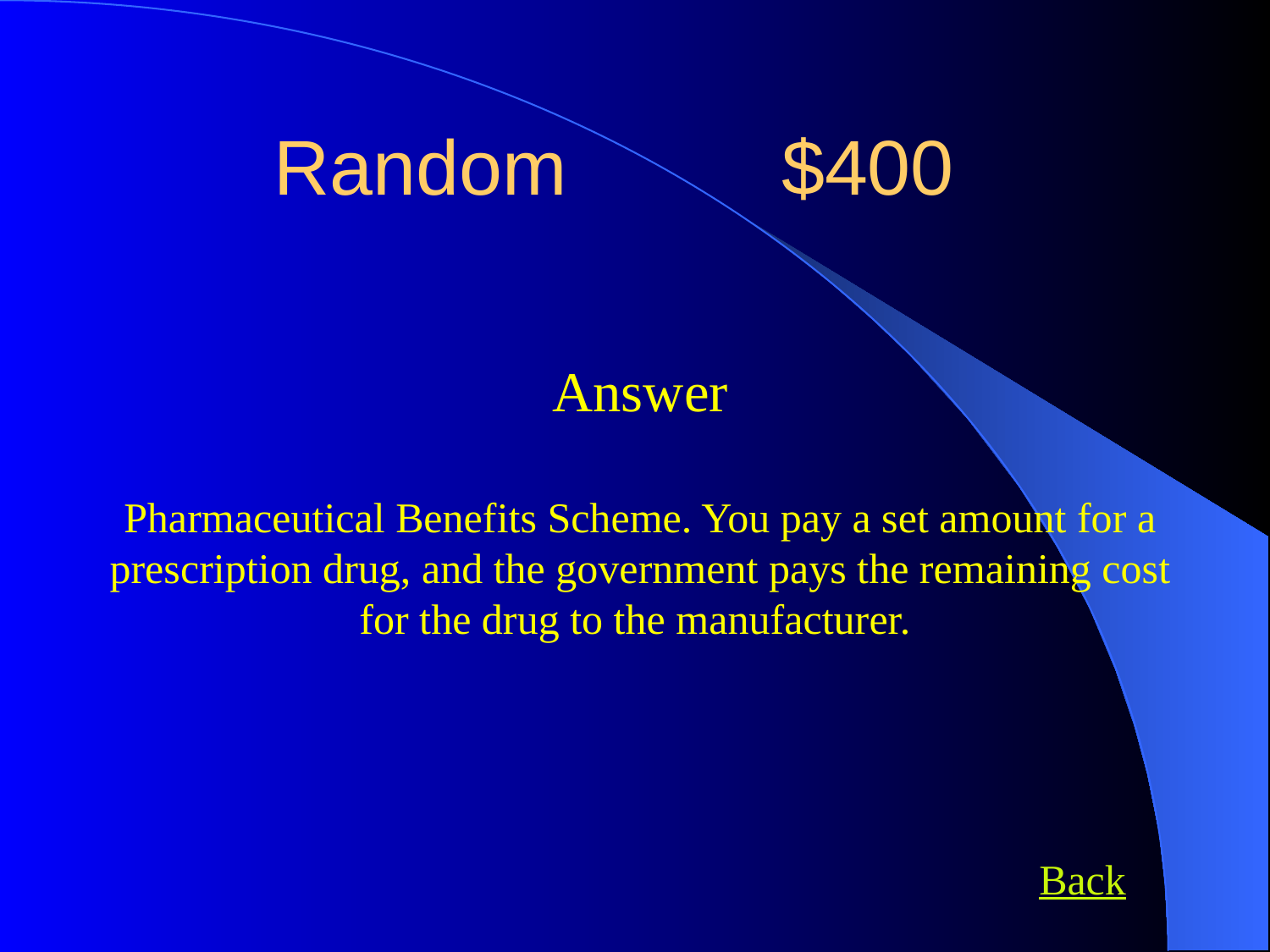

Random 		$400
Answer

Pharmaceutical Benefits Scheme. You pay a set amount for a prescription drug, and the government pays the remaining cost for the drug to the manufacturer.

Back